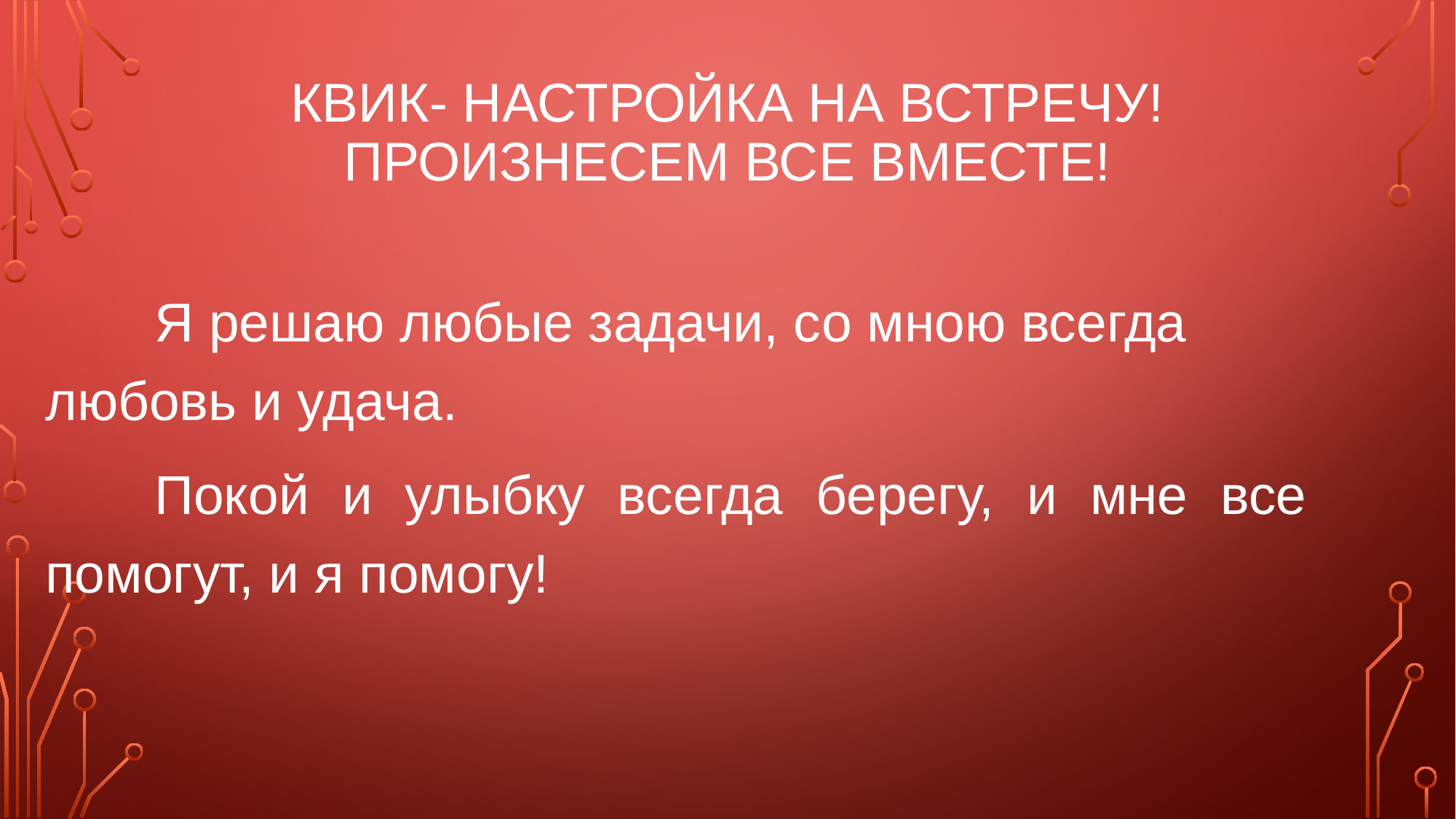

# КВИК- настройка на встречу! Произнесем все вместе!
	Я решаю любые задачи, со мною всегда любовь и удача.
	Покой и улыбку всегда берегу, и мне все помогут, и я помогу!